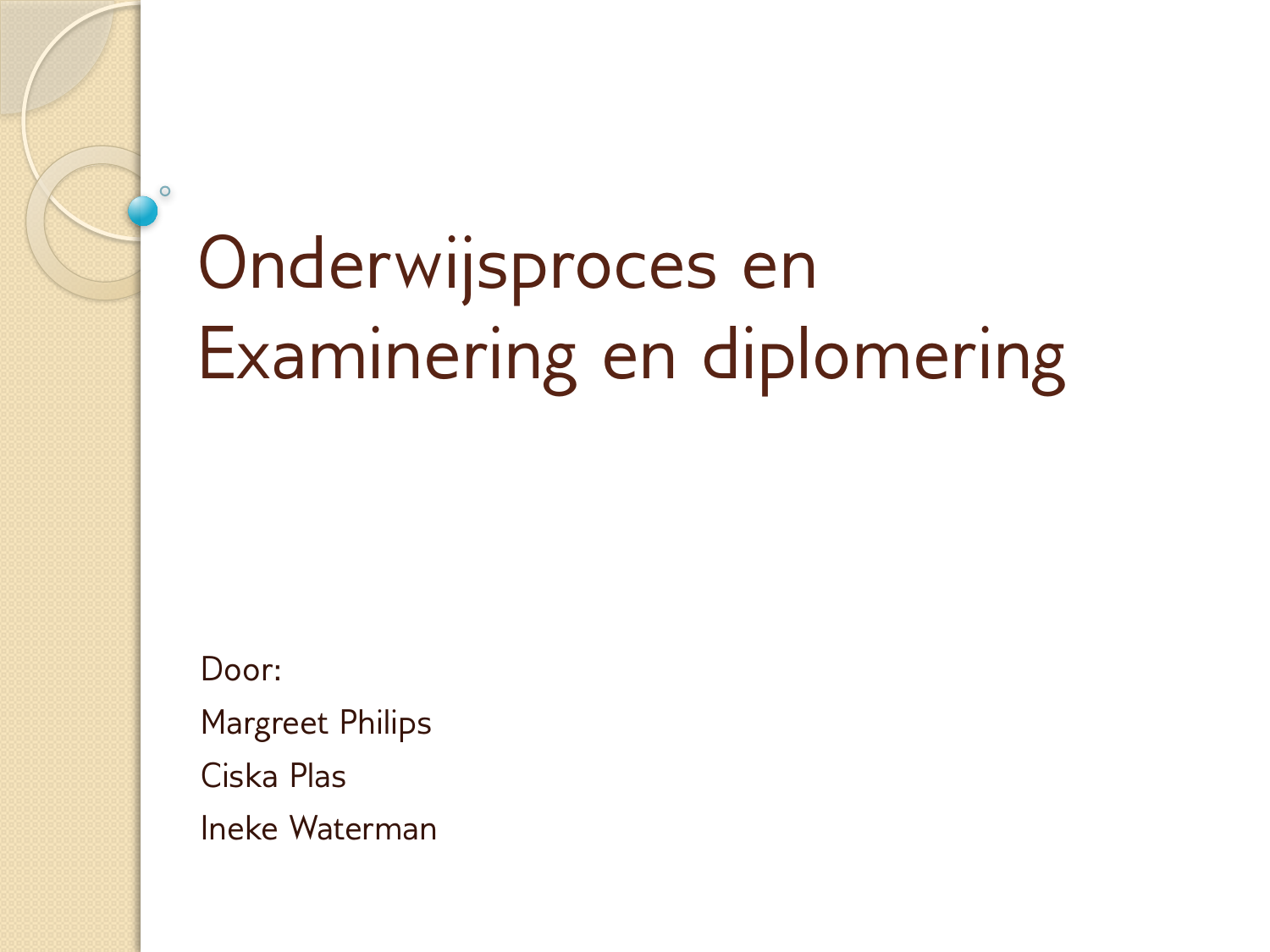

# Onderwijsproces en Examinering en diplomering
Door:
Margreet Philips
Ciska Plas
Ineke Waterman